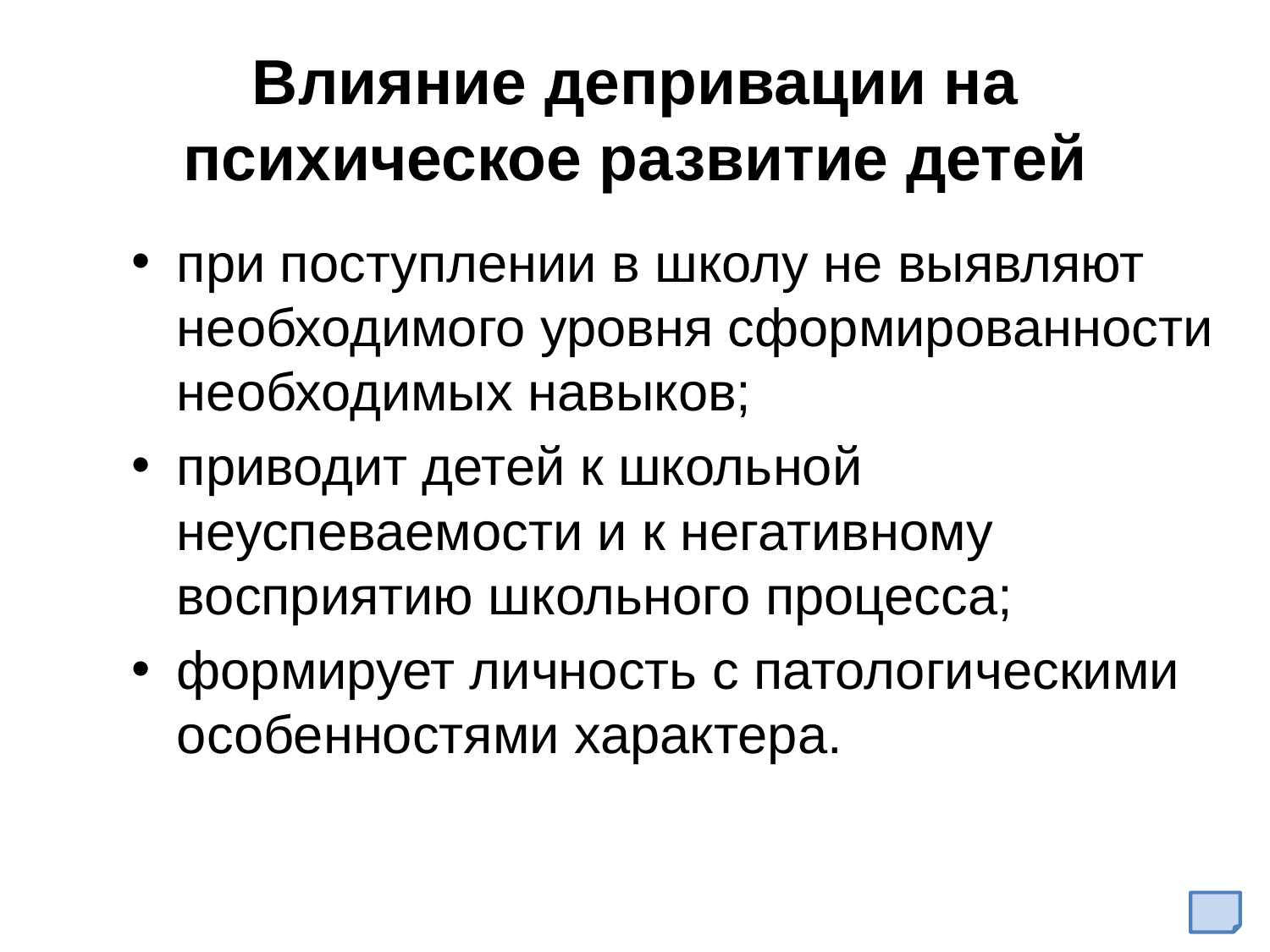

# Влияние депривации на психическое развитие детей
при поступлении в школу не выявляют необходимого уровня сформированности необходимых навыков;
приводит детей к школьной неуспеваемости и к негативному восприятию школьного процесса;
формирует личность с патологическими особенностями характера.